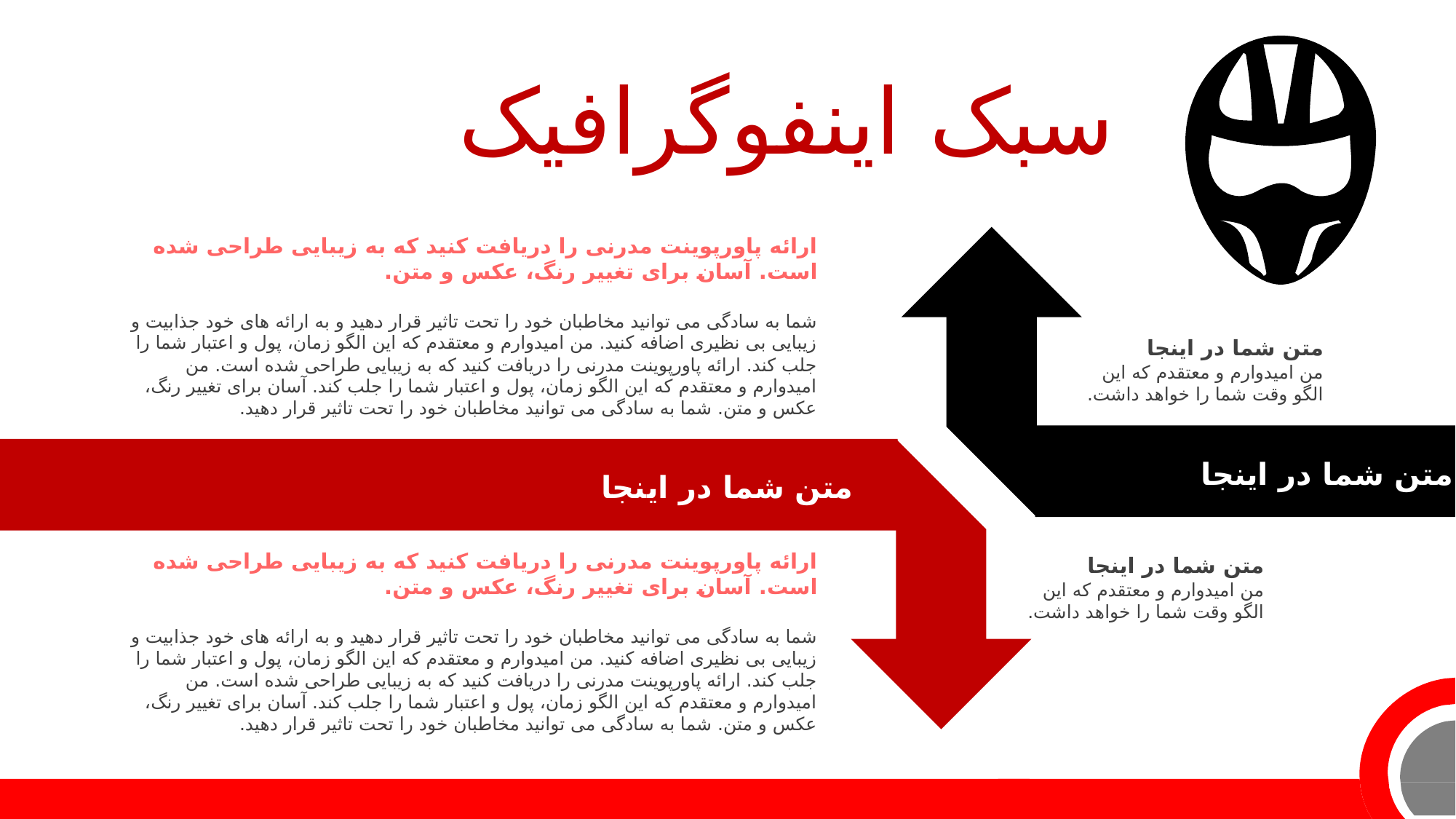

سبک اینفوگرافیک

ارائه پاورپوینت مدرنی را دریافت کنید که به زیبایی طراحی شده است. آسان برای تغییر رنگ، عکس و متن.
شما به سادگی می توانید مخاطبان خود را تحت تاثیر قرار دهید و به ارائه های خود جذابیت و زیبایی بی نظیری اضافه کنید. من امیدوارم و معتقدم که این الگو زمان، پول و اعتبار شما را جلب کند. ارائه پاورپوینت مدرنی را دریافت کنید که به زیبایی طراحی شده است. من امیدوارم و معتقدم که این الگو زمان، پول و اعتبار شما را جلب کند. آسان برای تغییر رنگ، عکس و متن. شما به سادگی می توانید مخاطبان خود را تحت تاثیر قرار دهید.
متن شما در اینجا
من امیدوارم و معتقدم که این الگو وقت شما را خواهد داشت.

متن شما در اینجا
متن شما در اینجا
ارائه پاورپوینت مدرنی را دریافت کنید که به زیبایی طراحی شده است. آسان برای تغییر رنگ، عکس و متن.
متن شما در اینجا
من امیدوارم و معتقدم که این الگو وقت شما را خواهد داشت.
شما به سادگی می توانید مخاطبان خود را تحت تاثیر قرار دهید و به ارائه های خود جذابیت و زیبایی بی نظیری اضافه کنید. من امیدوارم و معتقدم که این الگو زمان، پول و اعتبار شما را جلب کند. ارائه پاورپوینت مدرنی را دریافت کنید که به زیبایی طراحی شده است. من امیدوارم و معتقدم که این الگو زمان، پول و اعتبار شما را جلب کند. آسان برای تغییر رنگ، عکس و متن. شما به سادگی می توانید مخاطبان خود را تحت تاثیر قرار دهید.